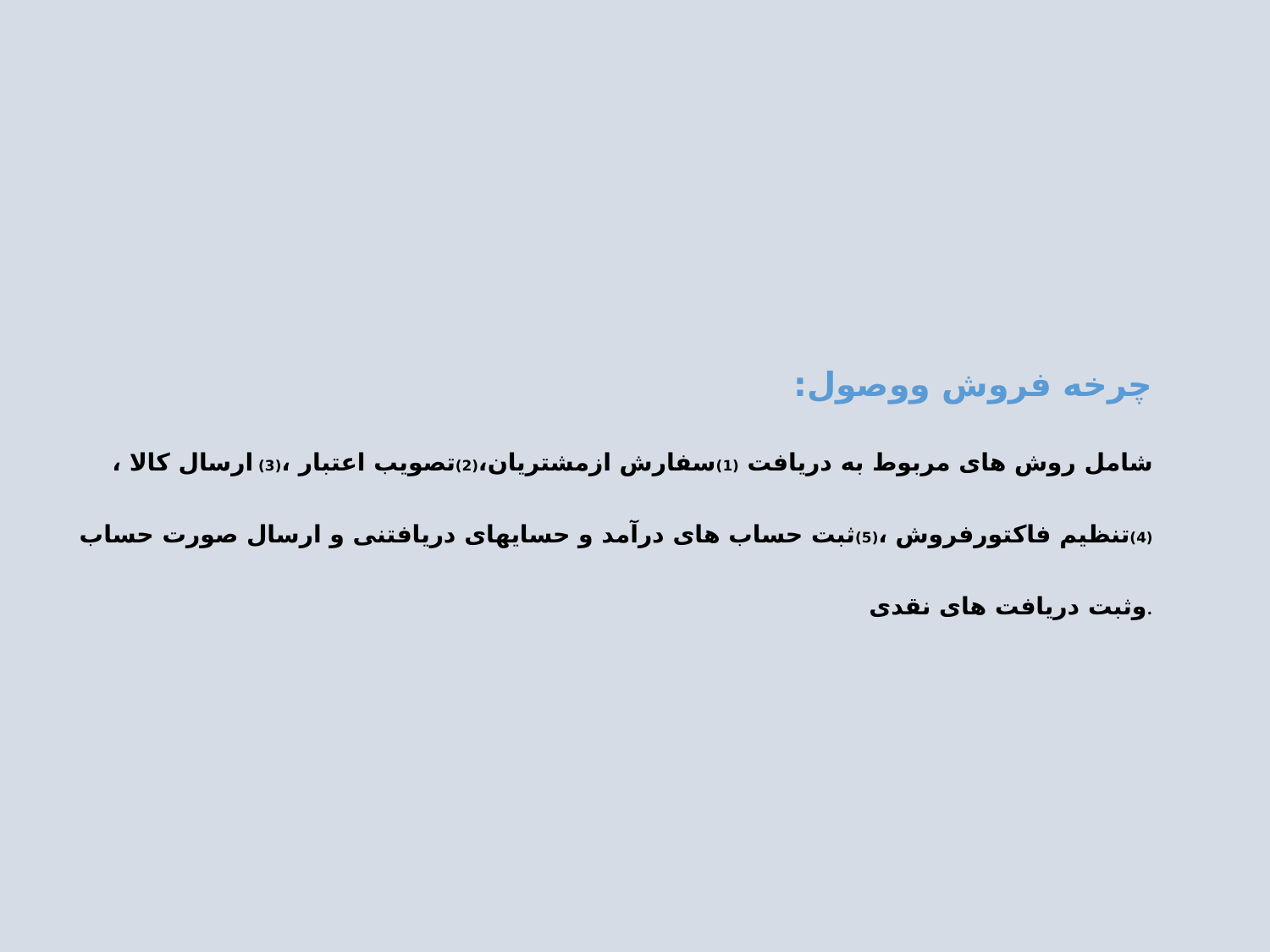

# چرخه فروش ووصول: شامل روش های مربوط به دریافت (1)سفارش ازمشتریان،(2)تصویب اعتبار ،(3) ارسال کالا ،(4)تنظیم فاکتورفروش ،(5)ثبت حساب های درآمد و حسایهای دریافتنی و ارسال صورت حساب وثبت دریافت های نقدی.